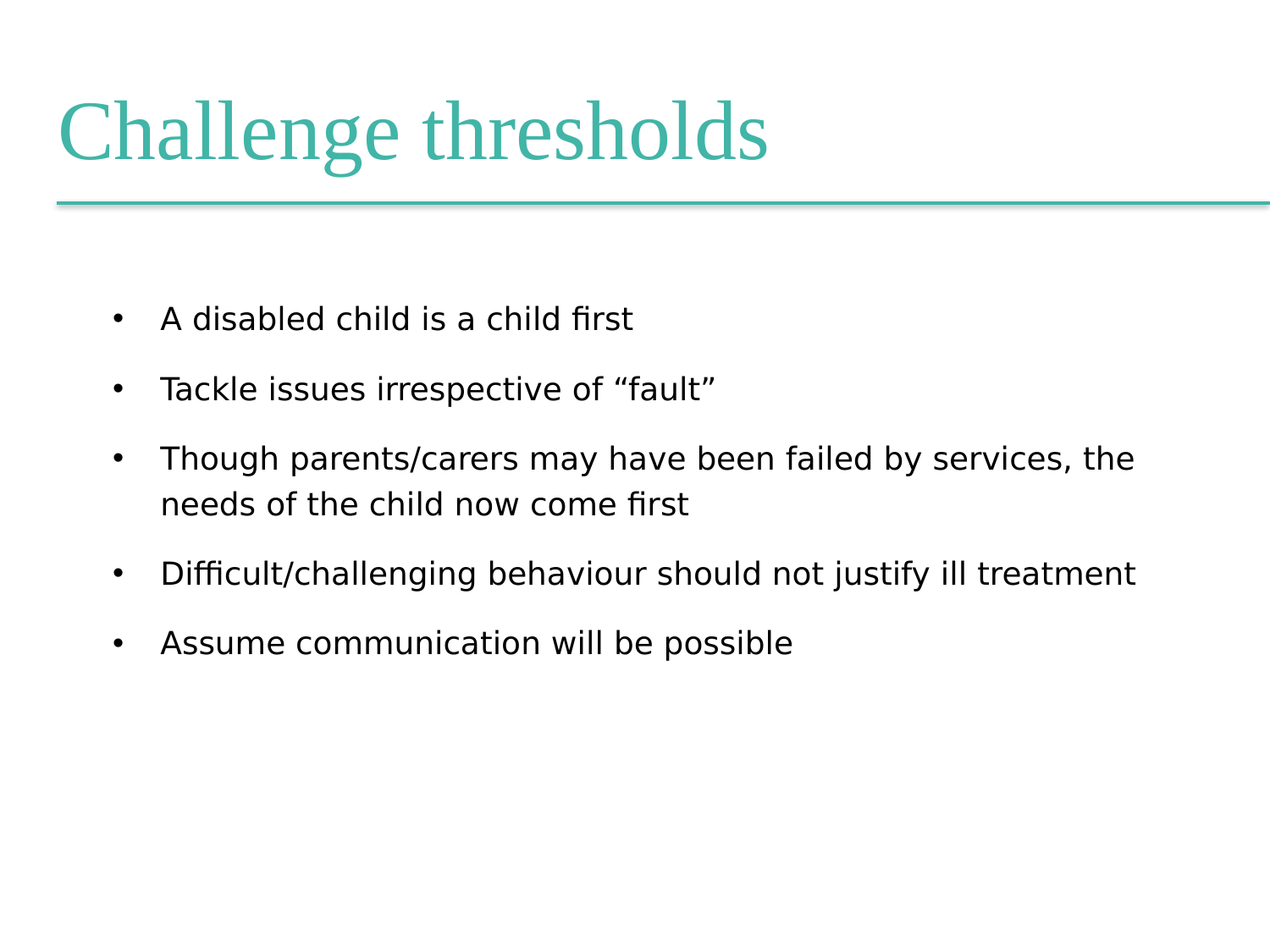

Challenge thresholds
A disabled child is a child first
Tackle issues irrespective of “fault”
Though parents/carers may have been failed by services, the needs of the child now come first
Difficult/challenging behaviour should not justify ill treatment
Assume communication will be possible